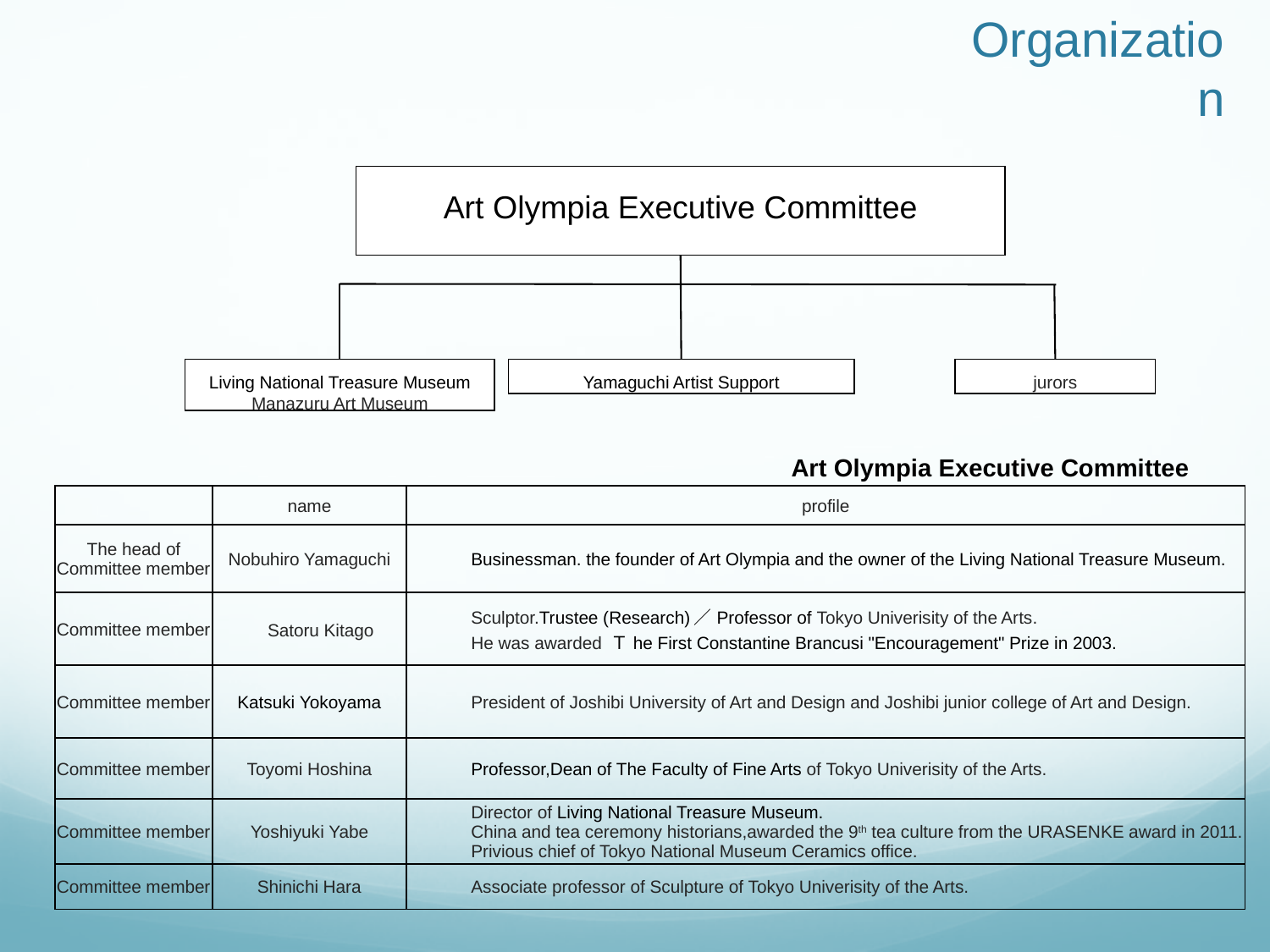

# Organization

Art Olympia Executive Committee

Living National Treasure Museum
Manazuru Art Museum

Yamaguchi Artist Support

jurors

Art Olympia Executive Committee
|  | name | profile |
| --- | --- | --- |
| The head of Committee member | Nobuhiro Yamaguchi | Businessman. the founder of Art Olympia and the owner of the Living National Treasure Museum. |
| Committee member | Satoru Kitago | Sculptor.Trustee (Research)／Professor of Tokyo Univerisity of the Arts. He was awarded Ｔhe First Constantine Brancusi "Encouragement" Prize in 2003. |
| Committee member | Katsuki Yokoyama | President of Joshibi University of Art and Design and Joshibi junior college of Art and Design. |
| Committee member | Toyomi Hoshina | Professor,Dean of The Faculty of Fine Arts of Tokyo Univerisity of the Arts. |
| Committee member | Yoshiyuki Yabe | Director of Living National Treasure Museum. China and tea ceremony historians,awarded the 9th tea culture from the URASENKE award in 2011. Privious chief of Tokyo National Museum Ceramics office. |
| Committee member | Shinichi Hara | Associate professor of Sculpture of Tokyo Univerisity of the Arts. |